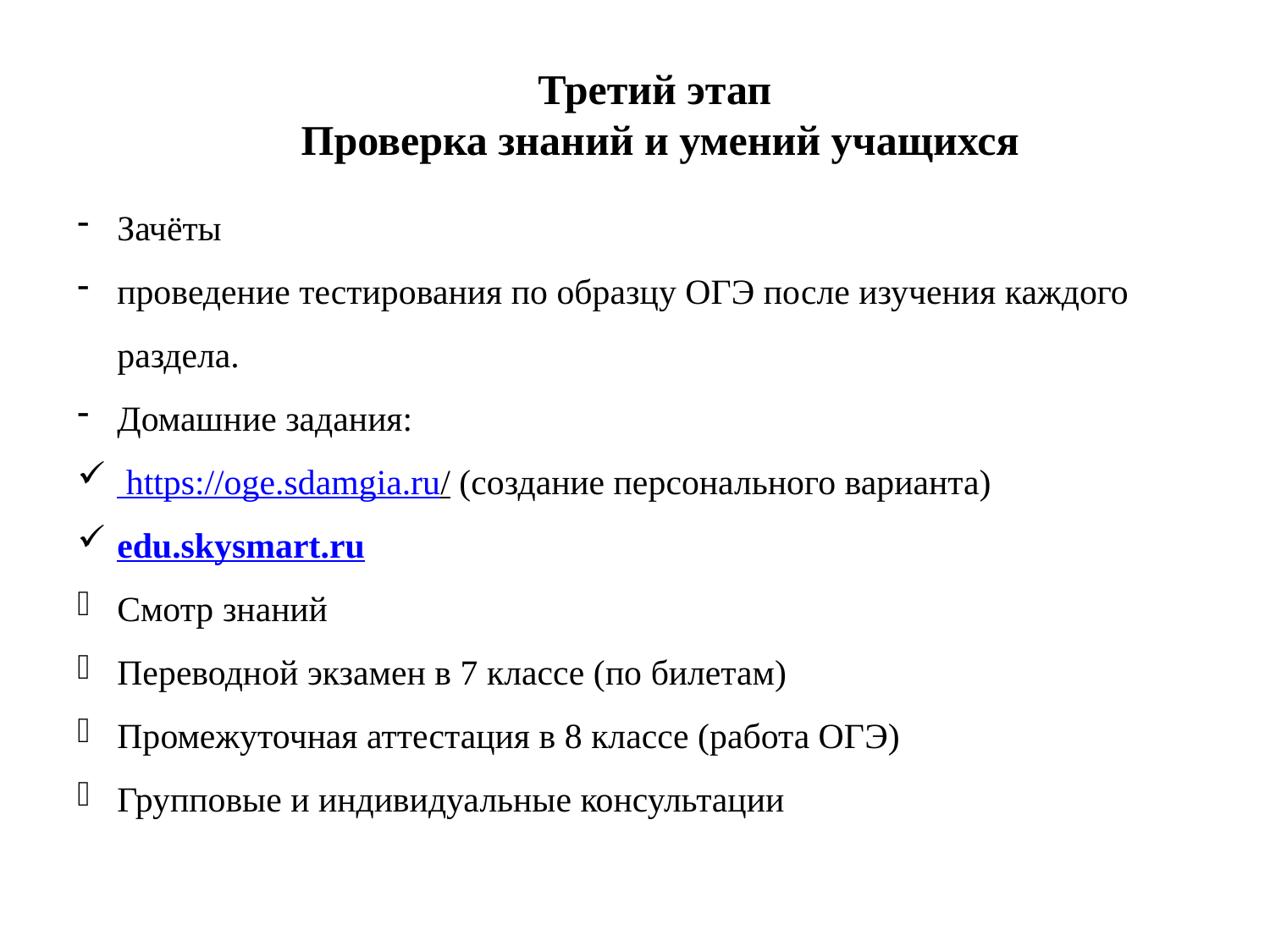

Третий этап
Проверка знаний и умений учащихся
Зачёты
проведение тестирования по образцу ОГЭ после изучения каждого раздела.
Домашние задания:
 https://oge.sdamgia.ru/ (создание персонального варианта)
edu.skysmart.ru
Смотр знаний
Переводной экзамен в 7 классе (по билетам)
Промежуточная аттестация в 8 классе (работа ОГЭ)
Групповые и индивидуальные консультации